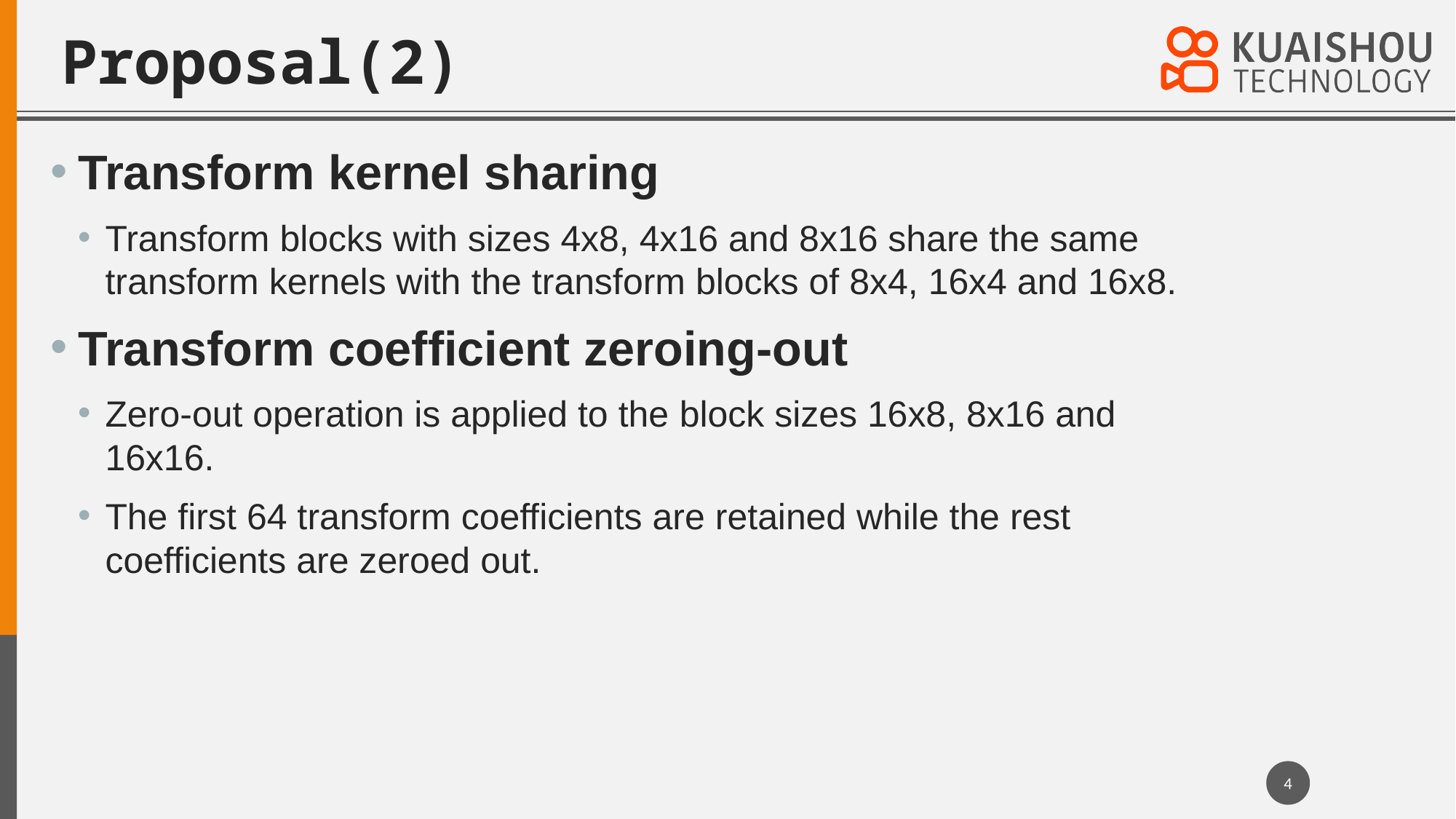

# Proposal(2)
Transform kernel sharing
Transform blocks with sizes 4x8, 4x16 and 8x16 share the same transform kernels with the transform blocks of 8x4, 16x4 and 16x8.
Transform coefficient zeroing-out
Zero-out operation is applied to the block sizes 16x8, 8x16 and 16x16.
The first 64 transform coefficients are retained while the rest coefficients are zeroed out.

4